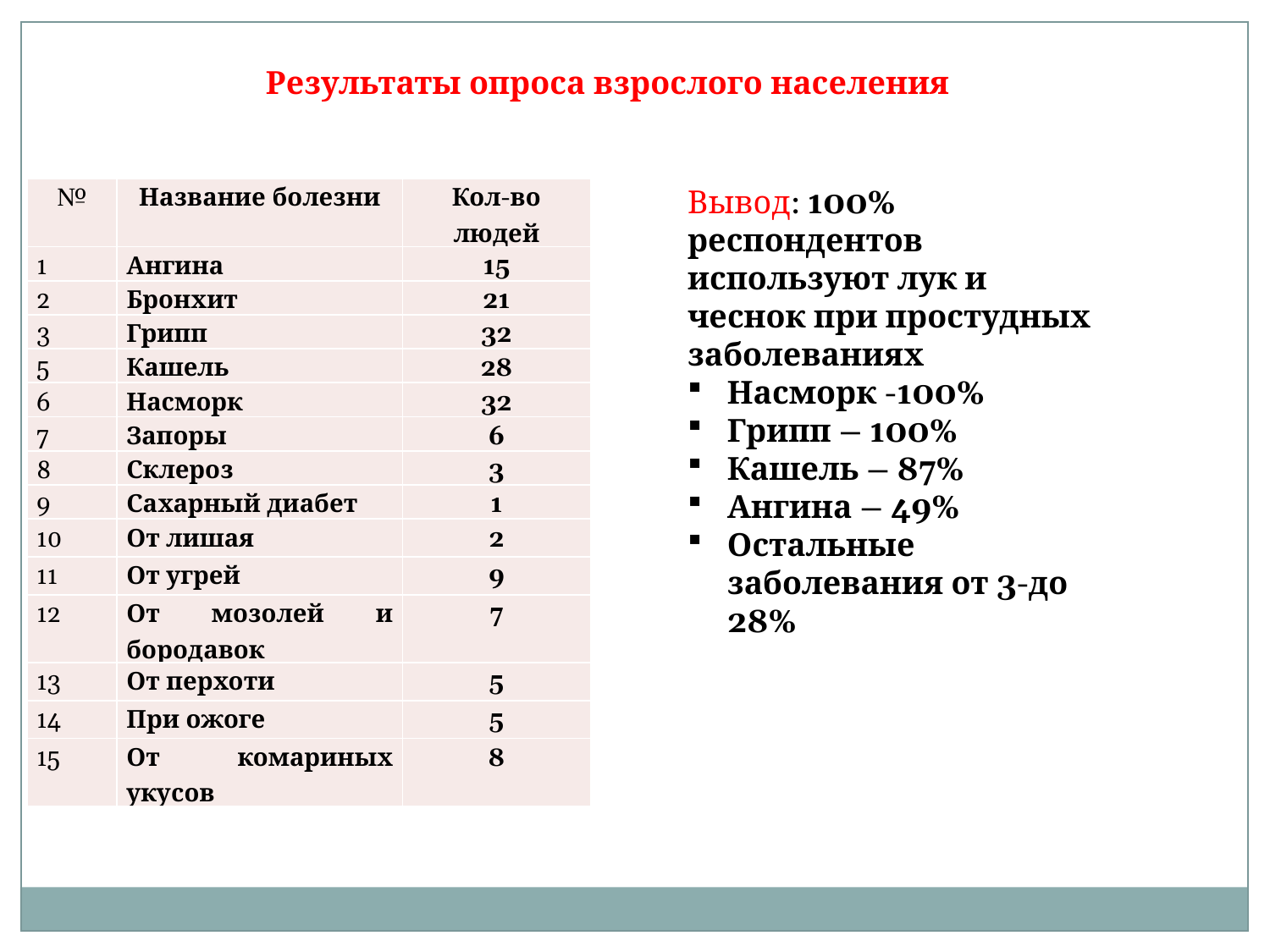

Результаты опроса взрослого населения
Вывод: 100% респондентов используют лук и чеснок при простудных заболеваниях
Насморк -100%
Грипп – 100%
Кашель – 87%
Ангина – 49%
Остальные заболевания от 3-до 28%

| № | Название болезни | Кол-во людей |
| --- | --- | --- |
| 1 | Ангина | 15 |
| 2 | Бронхит | 21 |
| 3 | Грипп | 32 |
| 5 | Кашель | 28 |
| 6 | Насморк | 32 |
| 7 | Запоры | 6 |
| 8 | Склероз | 3 |
| 9 | Сахарный диабет | 1 |
| 10 | От лишая | 2 |
| 11 | От угрей | 9 |
| 12 | От мозолей и бородавок | 7 |
| 13 | От перхоти | 5 |
| 14 | При ожоге | 5 |
| 15 | От комариных укусов | 8 |